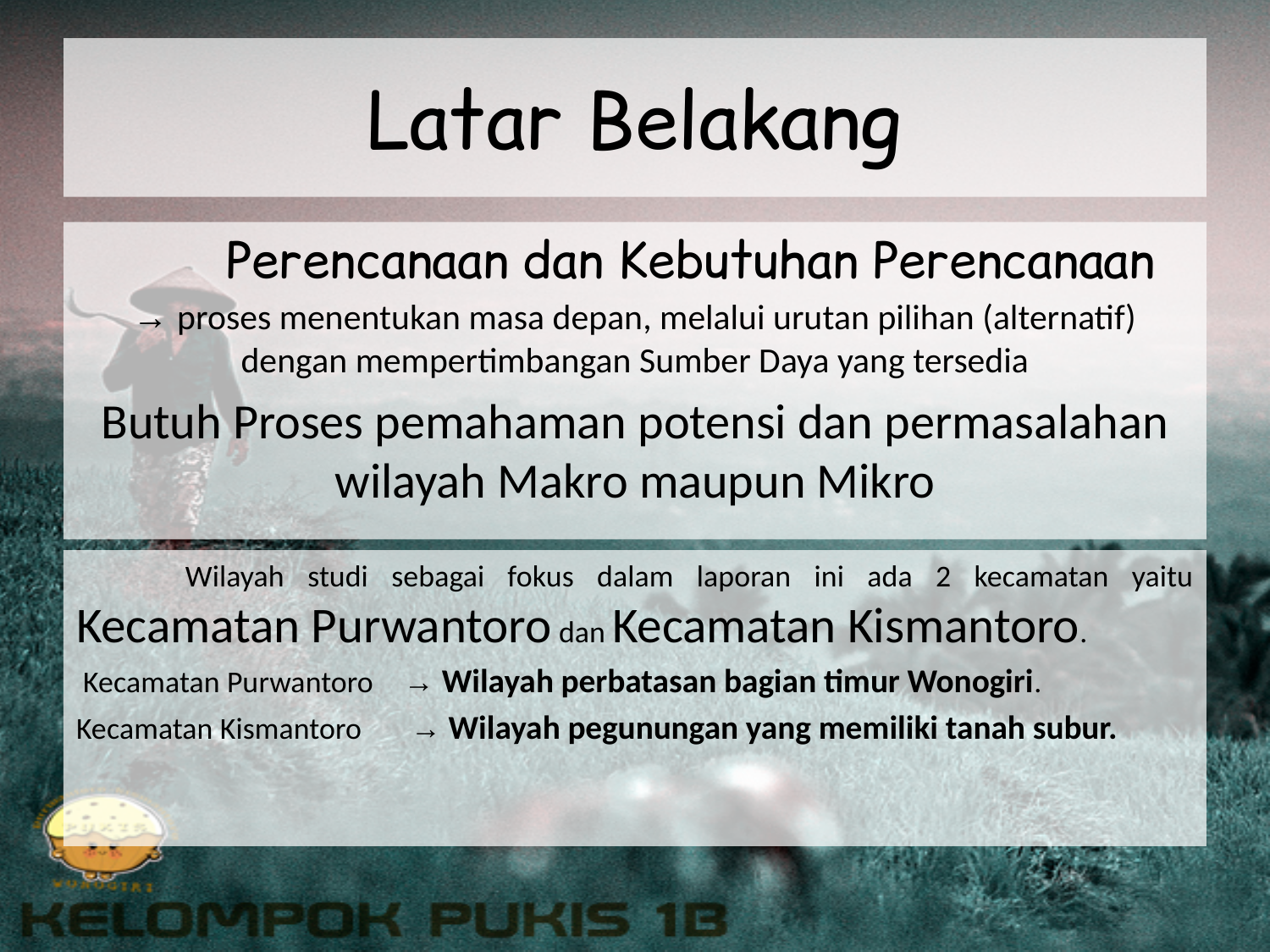

# Latar Belakang
	Perencanaan dan Kebutuhan Perencanaan
→ proses menentukan masa depan, melalui urutan pilihan (alternatif) dengan mempertimbangan Sumber Daya yang tersedia
Butuh Proses pemahaman potensi dan permasalahan wilayah Makro maupun Mikro

	Wilayah studi sebagai fokus dalam laporan ini ada 2 kecamatan yaitu Kecamatan Purwantoro dan Kecamatan Kismantoro.
 Kecamatan Purwantoro 	→ Wilayah perbatasan bagian timur Wonogiri.
Kecamatan Kismantoro	 → Wilayah pegunungan yang memiliki tanah subur.